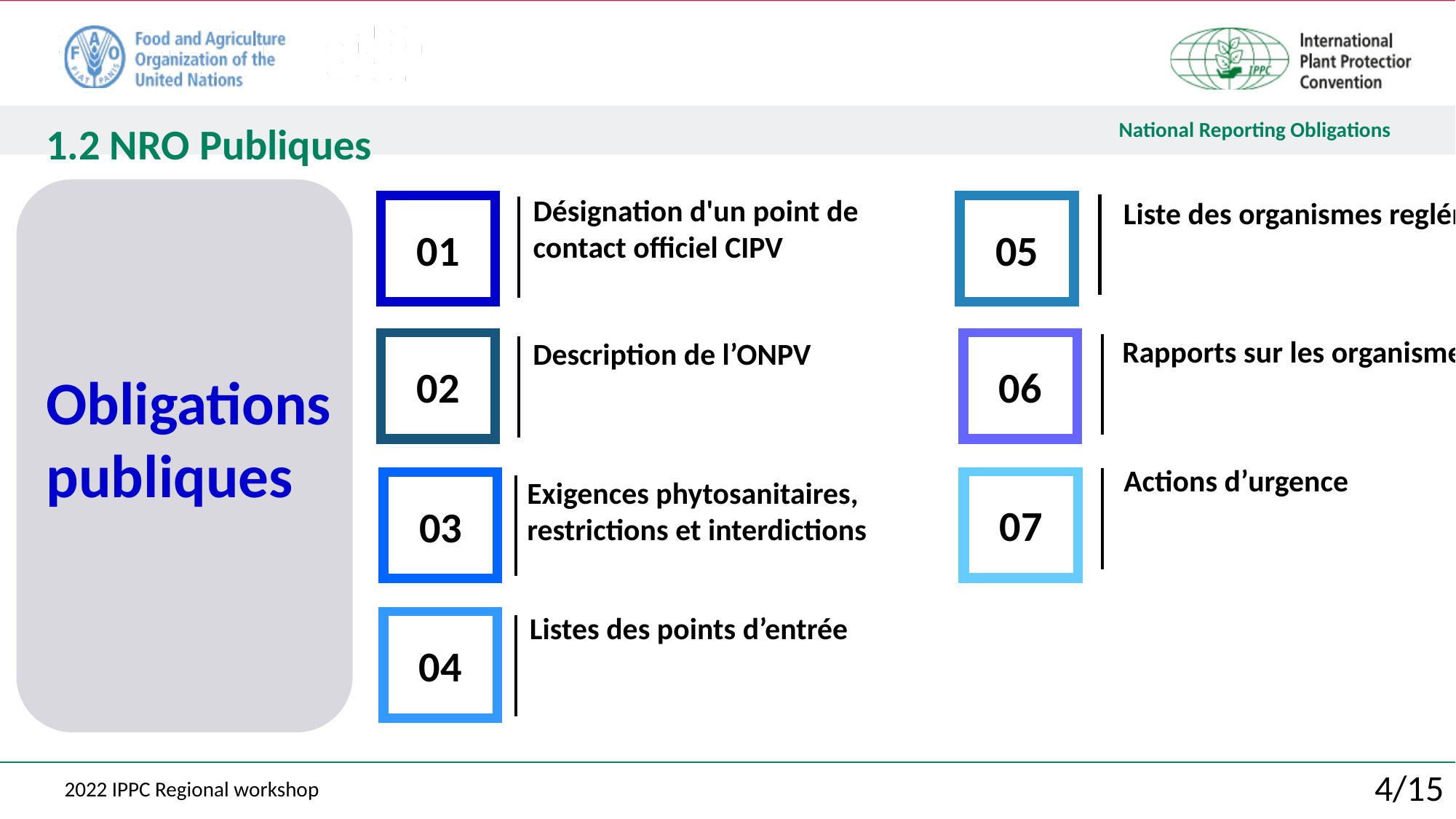

1.2 NRO Publiques

Désignation d'un point de contact officiel CIPV
Liste des organismes reglémentés

01
05
Rapports sur les organismes nuisibles
Description de l’ONPV

02
06
Obligations
publiques
Actions d’urgence

Exigences phytosanitaires,
restrictions et interdictions
07
03
Listes des points d’entrée

04
4/15